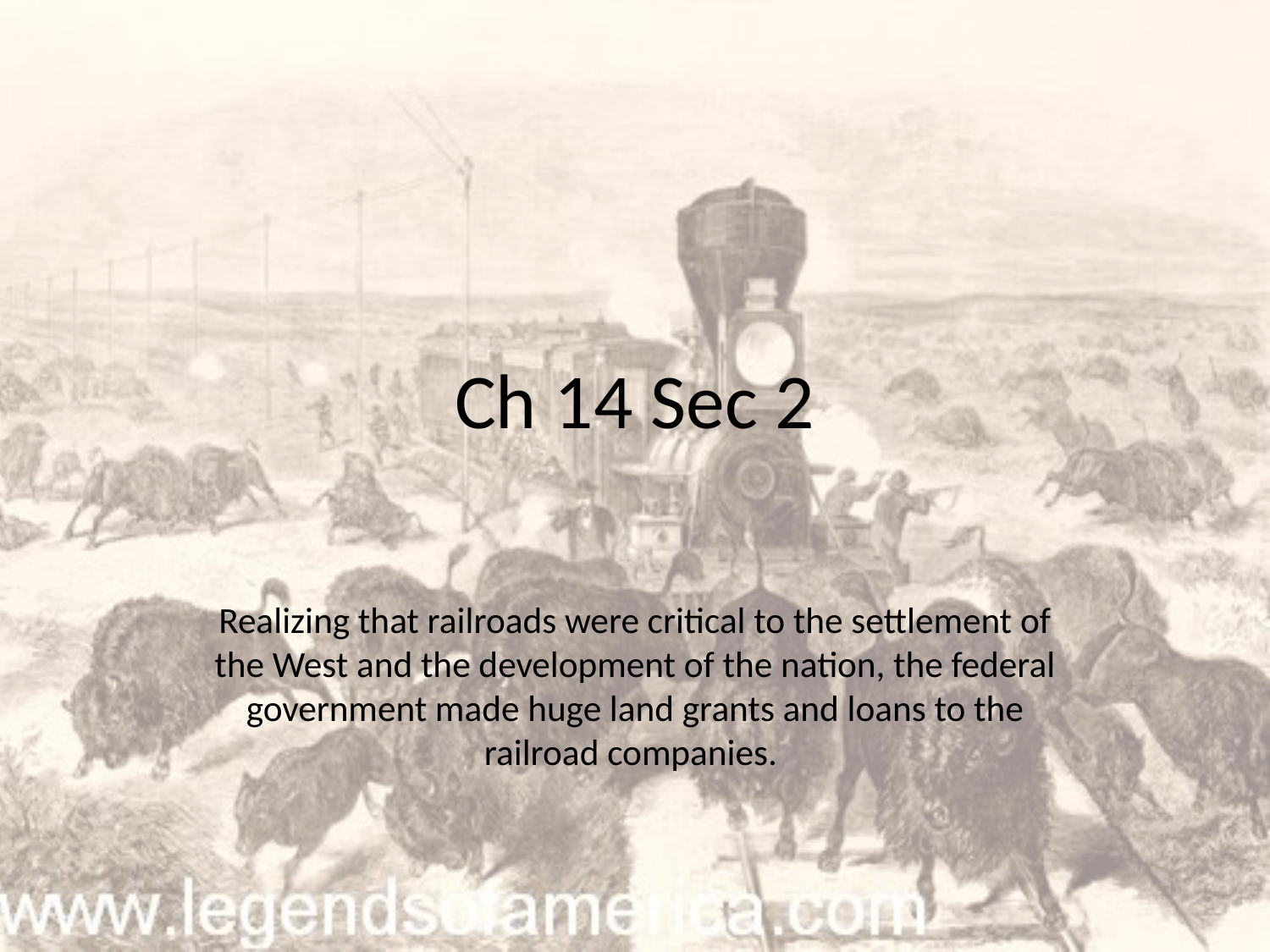

# Ch 14 Sec 2

Realizing that railroads were critical to the settlement of the West and the development of the nation, the federal government made huge land grants and loans to the railroad companies.